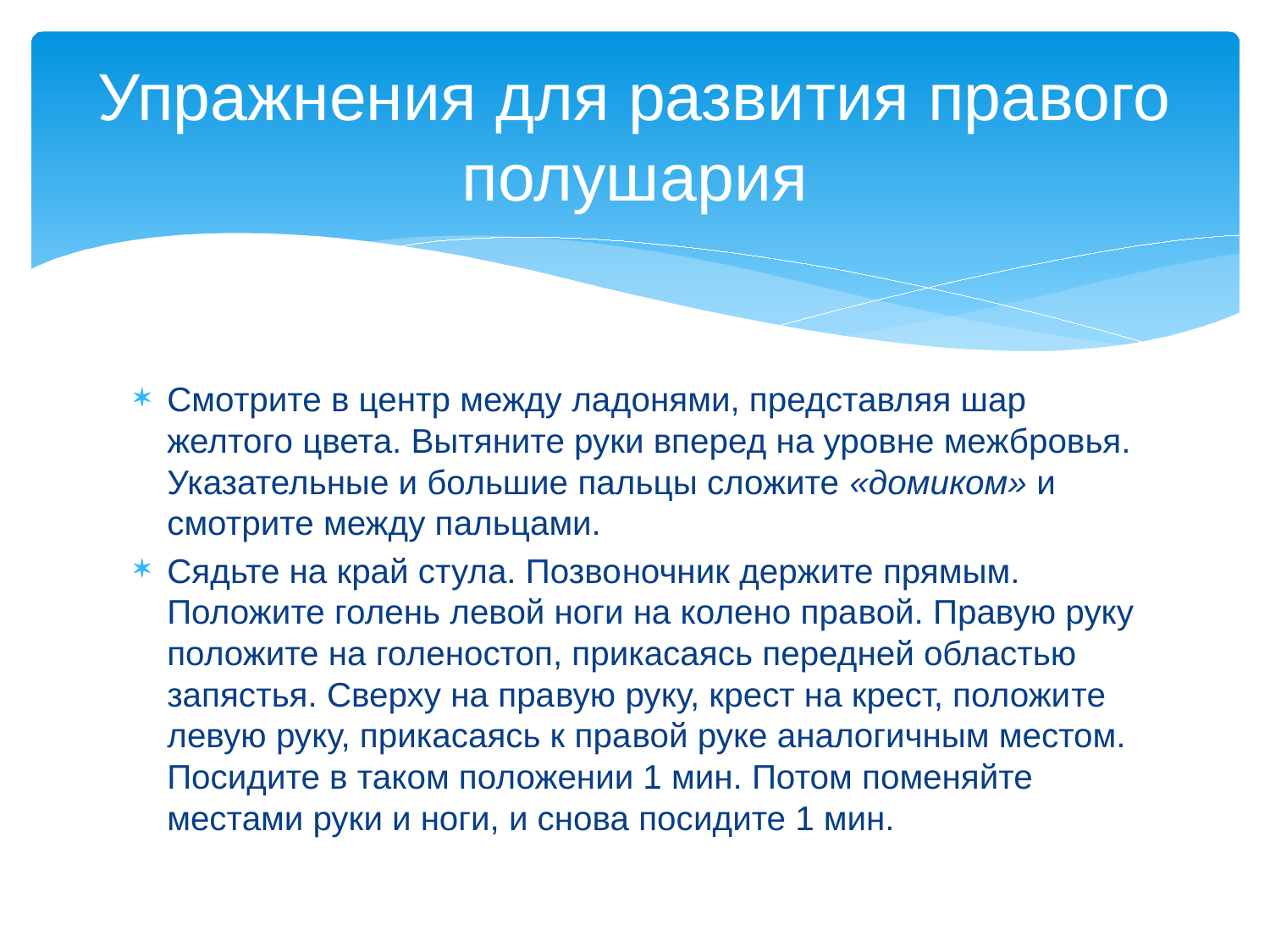

# Упражнения для развития правого полушария
Смотрите в центр между ла­донями, представляя шар желтого цвета. Вытяните руки вперед на уровне межбровья. Указательные и большие пальцы сложите «доми­ком» и смотрите между пальцами.
Сядьте на край стула. Позво­ночник держите прямым. Положи­те голень левой ноги на колено пра­вой. Правую руку положите на голеностоп, прикасаясь передней областью запястья. Сверху на пра­вую руку, крест на крест, положи­те левую руку, прикасаясь к пра­вой руке аналогичным местом. По­сидите в таком положении 1 мин. Потом поменяйте местами руки и ноги, и снова посидите 1 мин.